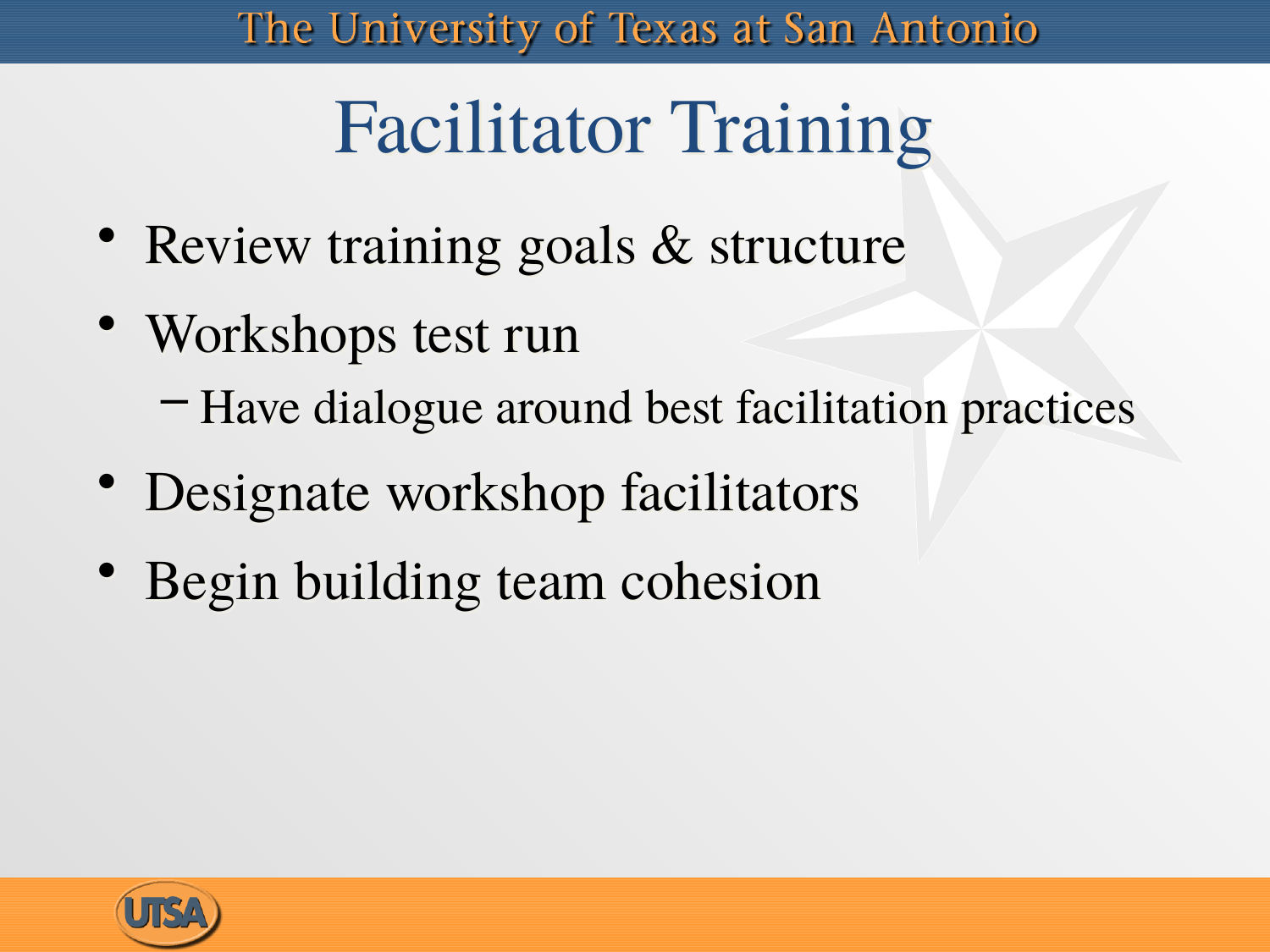

# Facilitator Training
Review training goals & structure
Workshops test run
Have dialogue around best facilitation practices
Designate workshop facilitators
Begin building team cohesion